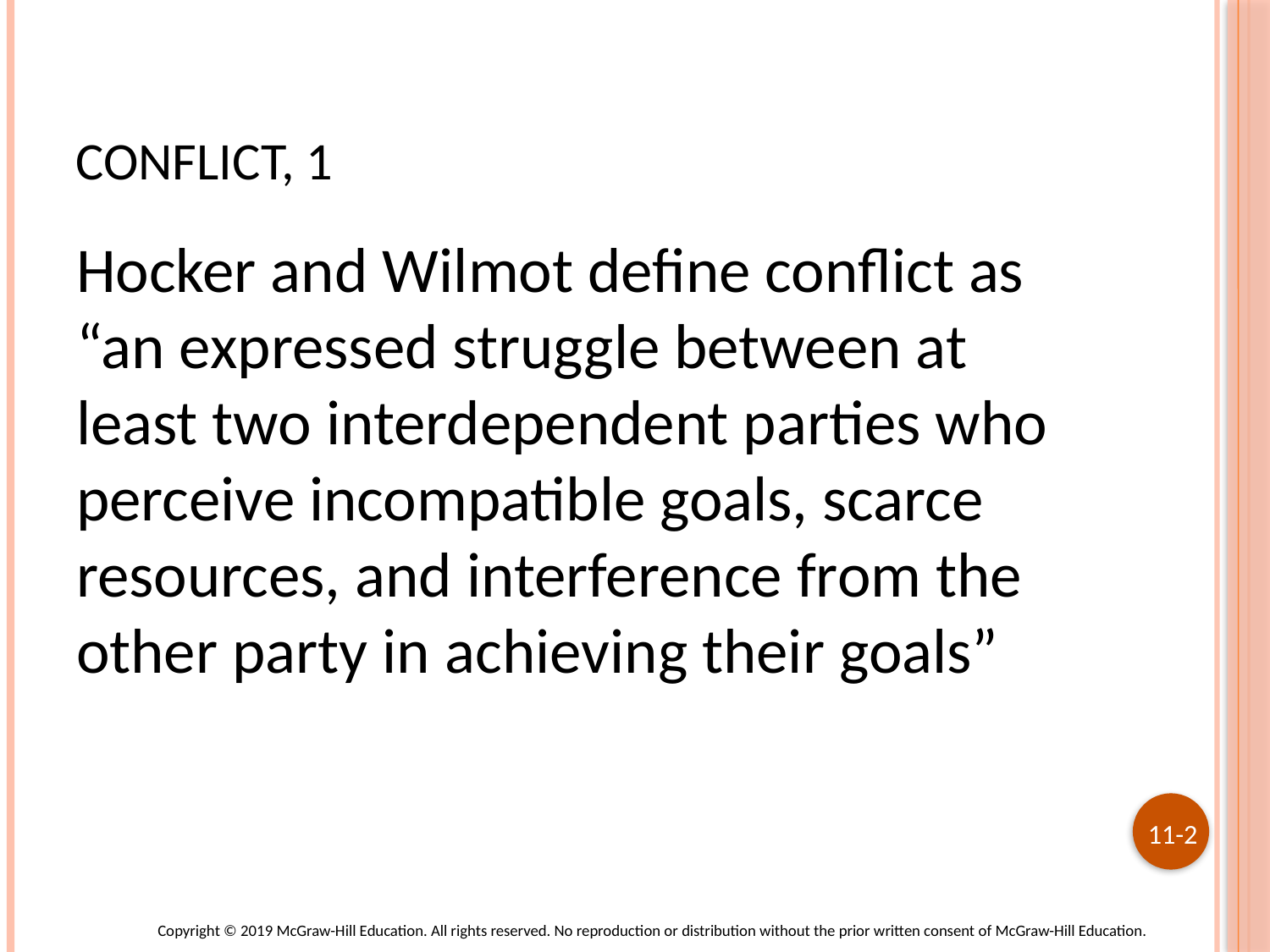

# Conflict, 1
Hocker and Wilmot define conflict as “an expressed struggle between at least two interdependent parties who perceive incompatible goals, scarce resources, and interference from the other party in achieving their goals”